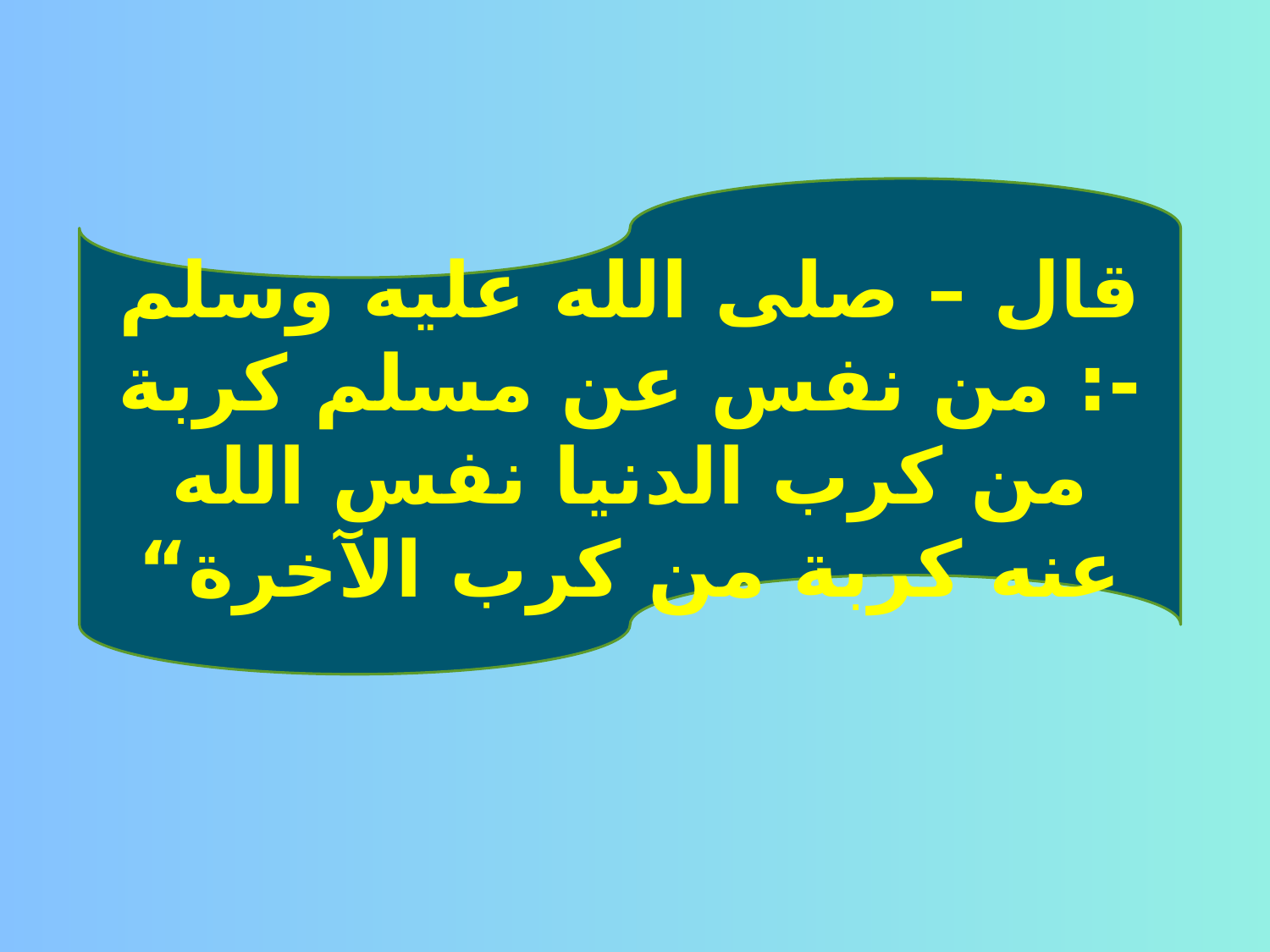

قال – صلى الله عليه وسلم -: من نفس عن مسلم كربة من كرب الدنيا نفس الله عنه كربة من كرب الآخرة“